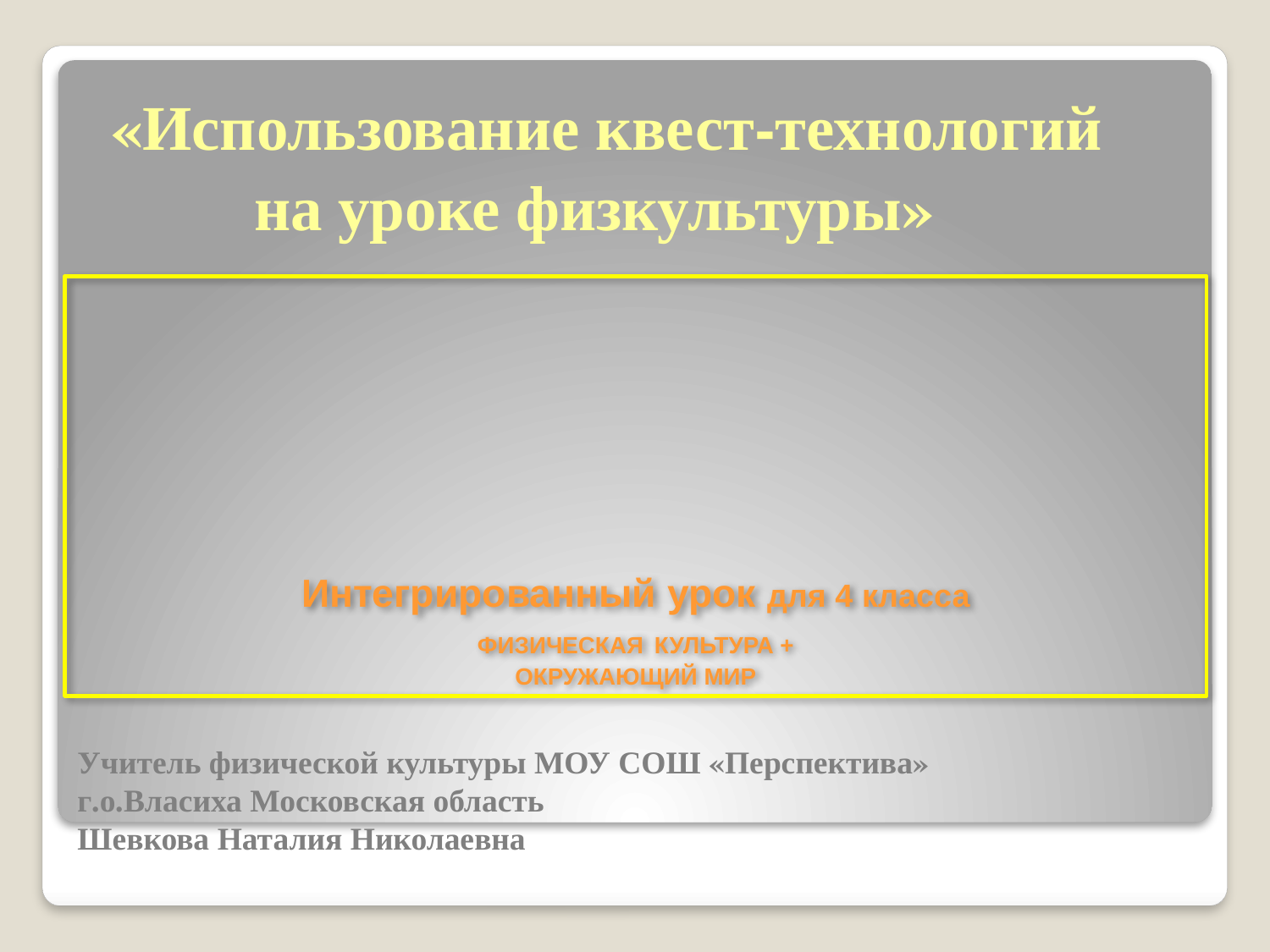

«Использование квест-технологий
          на уроке физкультуры»

# Интегрированный урок для 4 класса ФИЗИЧЕСКАЯ КУЛЬТУРА + ОКРУЖАЮЩИЙ МИР
Учитель физической культуры МОУ СОШ «Перспектива» г.о.Власиха Московская область
Шевкова Наталия Николаевна